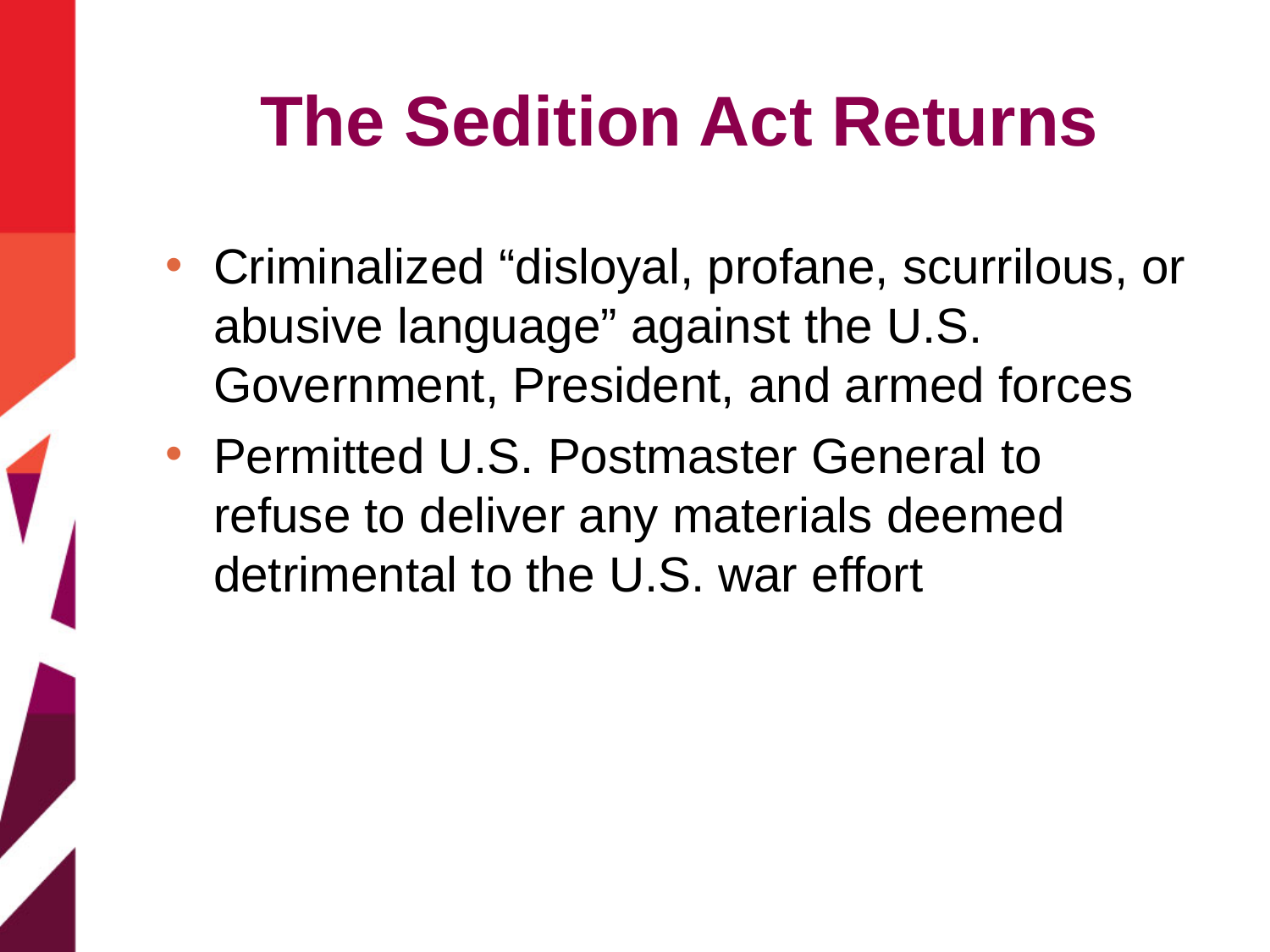

# The Sedition Act Returns
Criminalized “disloyal, profane, scurrilous, or abusive language” against the U.S. Government, President, and armed forces
Permitted U.S. Postmaster General to refuse to deliver any materials deemed detrimental to the U.S. war effort